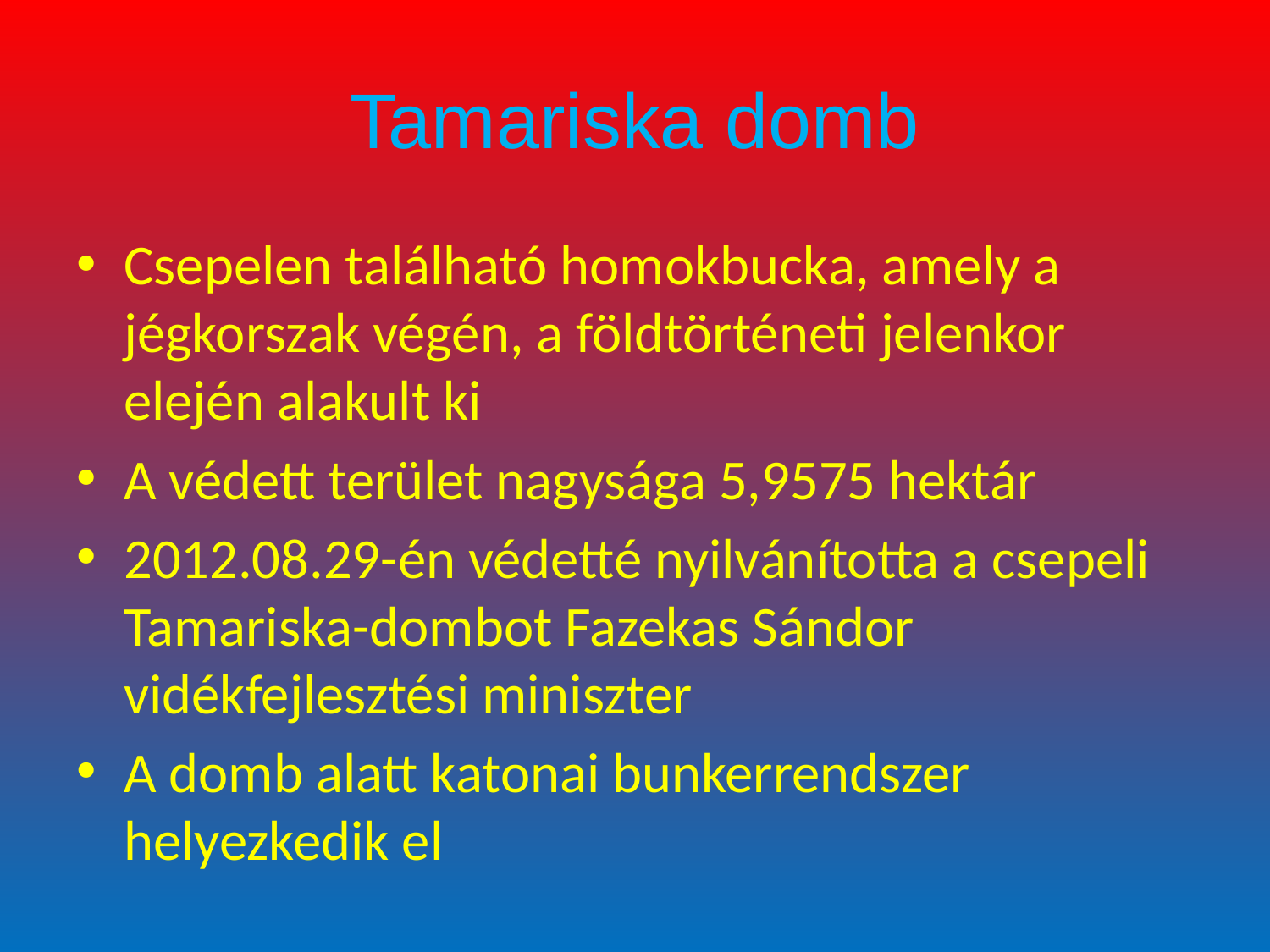

# Tamariska domb
Csepelen található homokbucka, amely a jégkorszak végén, a földtörténeti jelenkor elején alakult ki
A védett terület nagysága 5,9575 hektár
2012.08.29-én védetté nyilvánította a csepeli Tamariska-dombot Fazekas Sándor vidékfejlesztési miniszter
A domb alatt katonai bunkerrendszer helyezkedik el